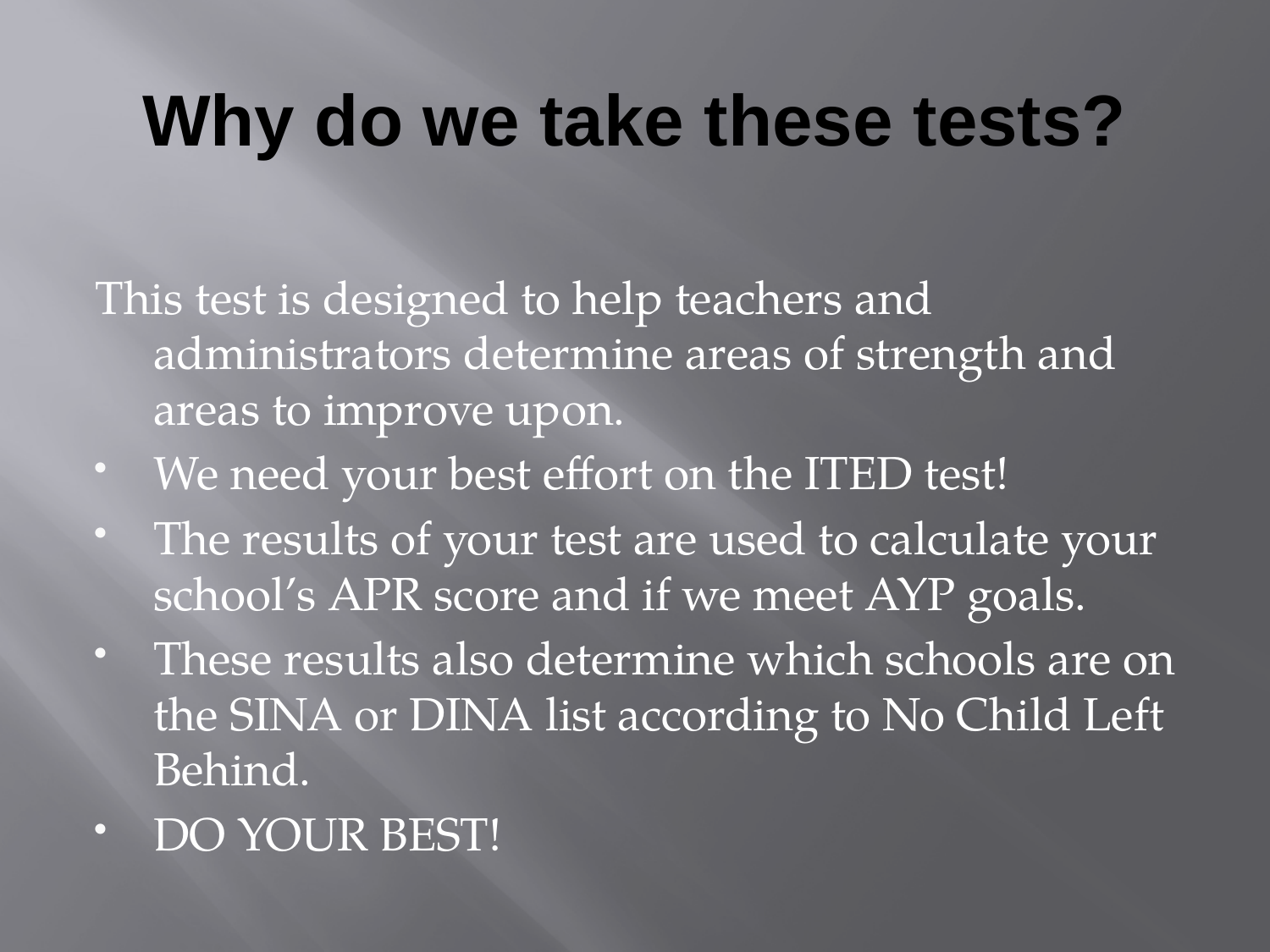

# Why do we take these tests?

This test is designed to help teachers and administrators determine areas of strength and areas to improve upon.
We need your best effort on the ITED test!
The results of your test are used to calculate your school’s APR score and if we meet AYP goals.
These results also determine which schools are on the SINA or DINA list according to No Child Left Behind.
DO YOUR BEST!